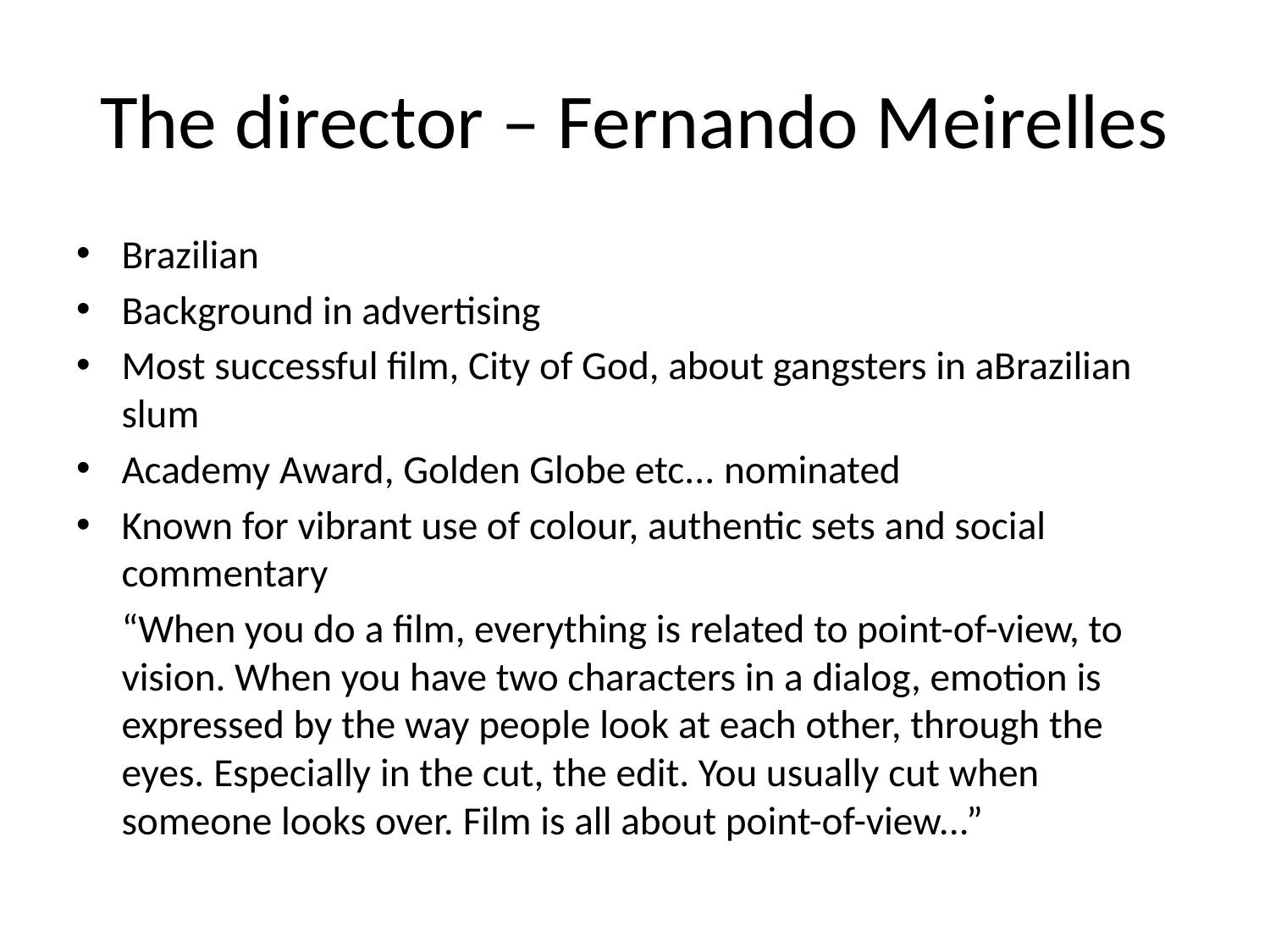

# The director – Fernando Meirelles
Brazilian
Background in advertising
Most successful film, City of God, about gangsters in aBrazilian slum
Academy Award, Golden Globe etc... nominated
Known for vibrant use of colour, authentic sets and social commentary
	“When you do a film, everything is related to point-of-view, to vision. When you have two characters in a dialog, emotion is expressed by the way people look at each other, through the eyes. Especially in the cut, the edit. You usually cut when someone looks over. Film is all about point-of-view...”